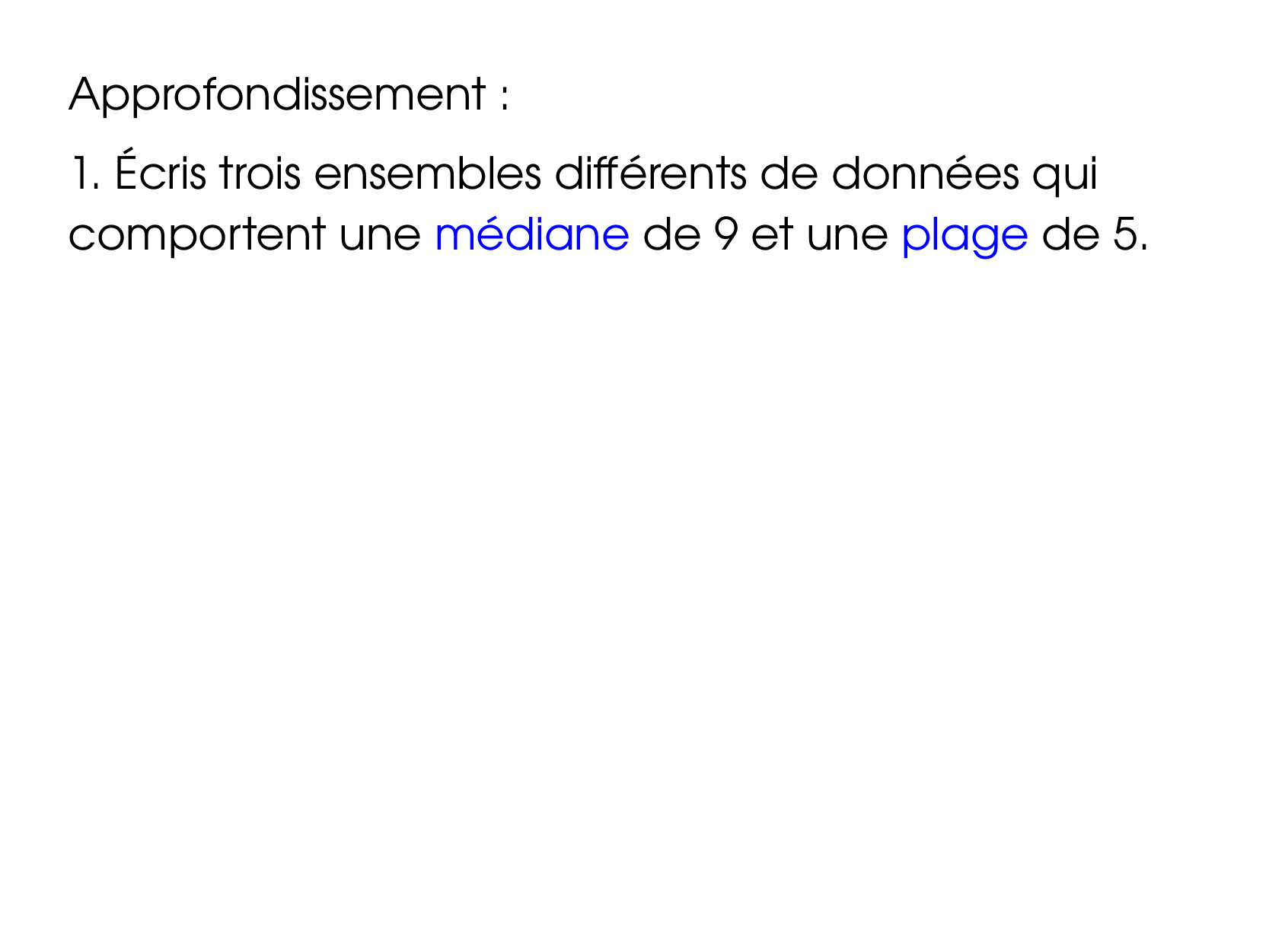

Approfondissement :
1. Écris trois ensembles différents de données qui comportent une médiane de 9 et une plage de 5.